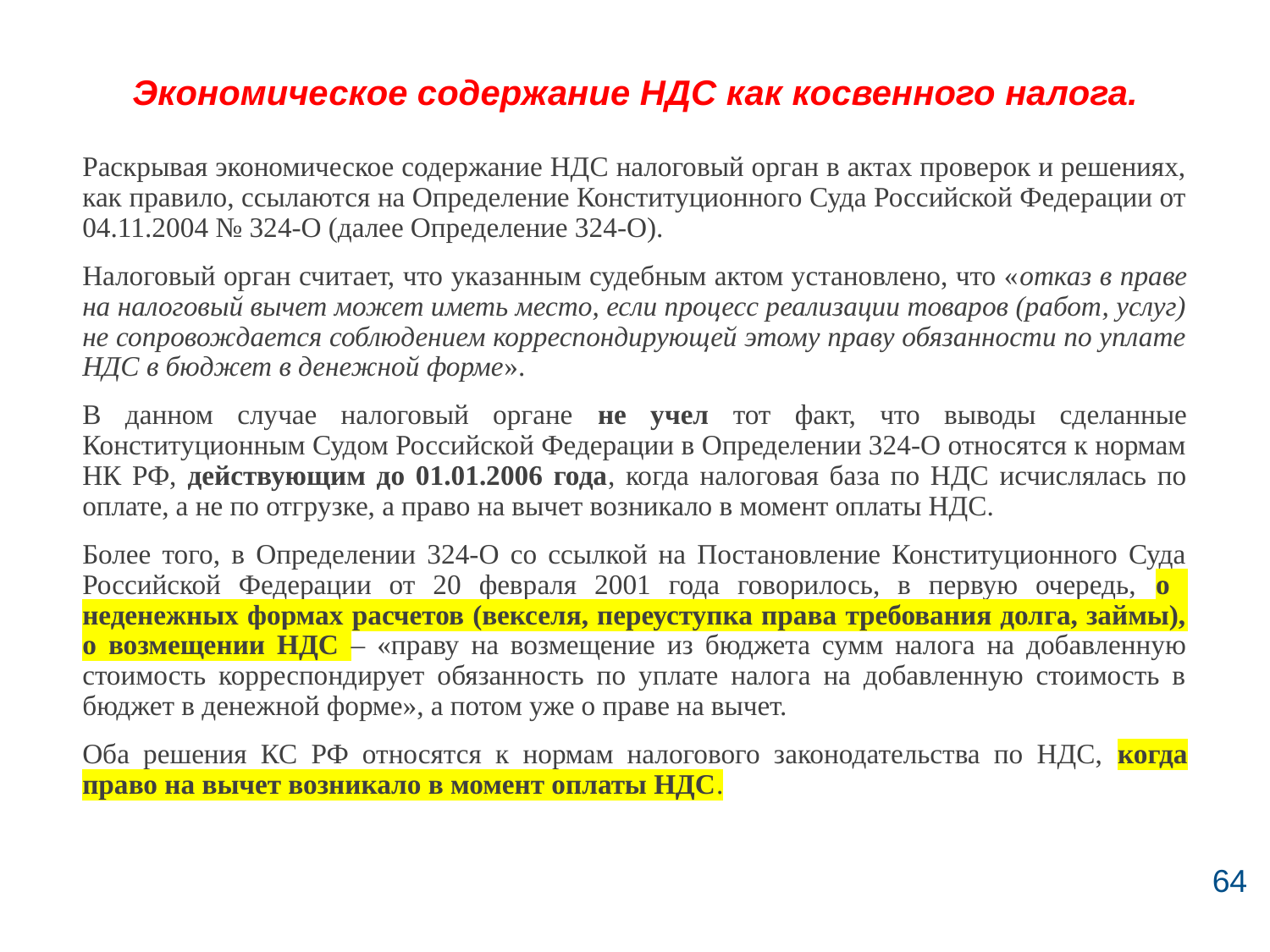

# Экономическое содержание НДС как косвенного налога.
Раскрывая экономическое содержание НДС налоговый орган в актах проверок и решениях, как правило, ссылаются на Определение Конституционного Суда Российской Федерации от 04.11.2004 № 324-О (далее Определение 324-О).
Налоговый орган считает, что указанным судебным актом установлено, что «отказ в праве на налоговый вычет может иметь место, если процесс реализации товаров (работ, услуг) не сопровождается соблюдением корреспондирующей этому праву обязанности по уплате НДС в бюджет в денежной форме».
В данном случае налоговый органе не учел тот факт, что выводы сделанные Конституционным Судом Российской Федерации в Определении 324-О относятся к нормам НК РФ, действующим до 01.01.2006 года, когда налоговая база по НДС исчислялась по оплате, а не по отгрузке, а право на вычет возникало в момент оплаты НДС.
Более того, в Определении 324-О со ссылкой на Постановление Конституционного Суда Российской Федерации от 20 февраля 2001 года говорилось, в первую очередь, о  неденежных формах расчетов (векселя, переуступка права требования долга, займы), о возмещении НДС – «праву на возмещение из бюджета сумм налога на добавленную стоимость корреспондирует обязанность по уплате налога на добавленную стоимость в бюджет в денежной форме», а потом уже о праве на вычет.
Оба решения КС РФ относятся к нормам налогового законодательства по НДС, когда право на вычет возникало в момент оплаты НДС.